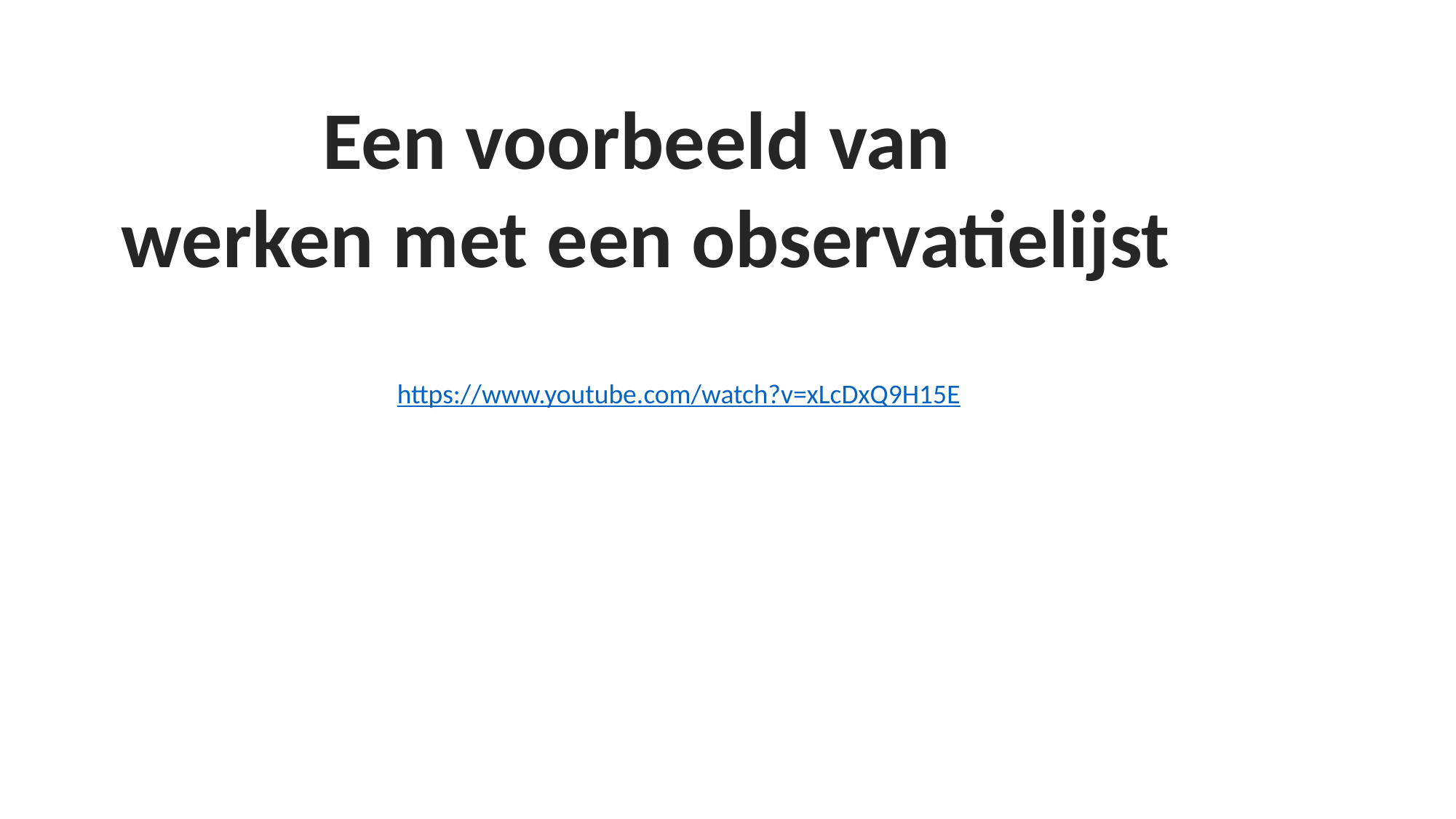

Een voorbeeld van
werken met een observatielijst
https://www.youtube.com/watch?v=xLcDxQ9H15E